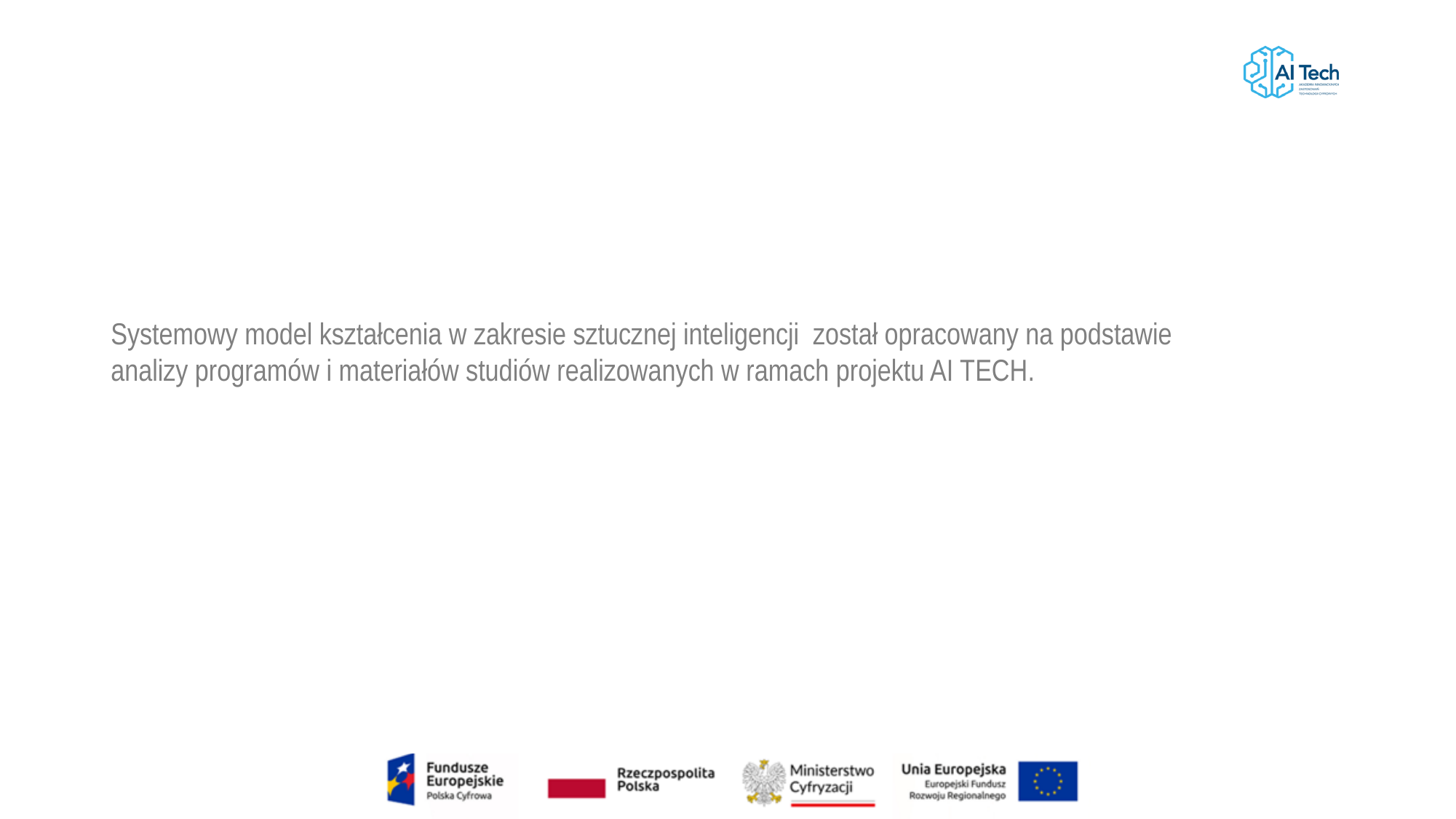

Systemowy model kształcenia w zakresie sztucznej inteligencji  został opracowany na podstawie analizy programów i materiałów studiów realizowanych w ramach projektu AI TECH.